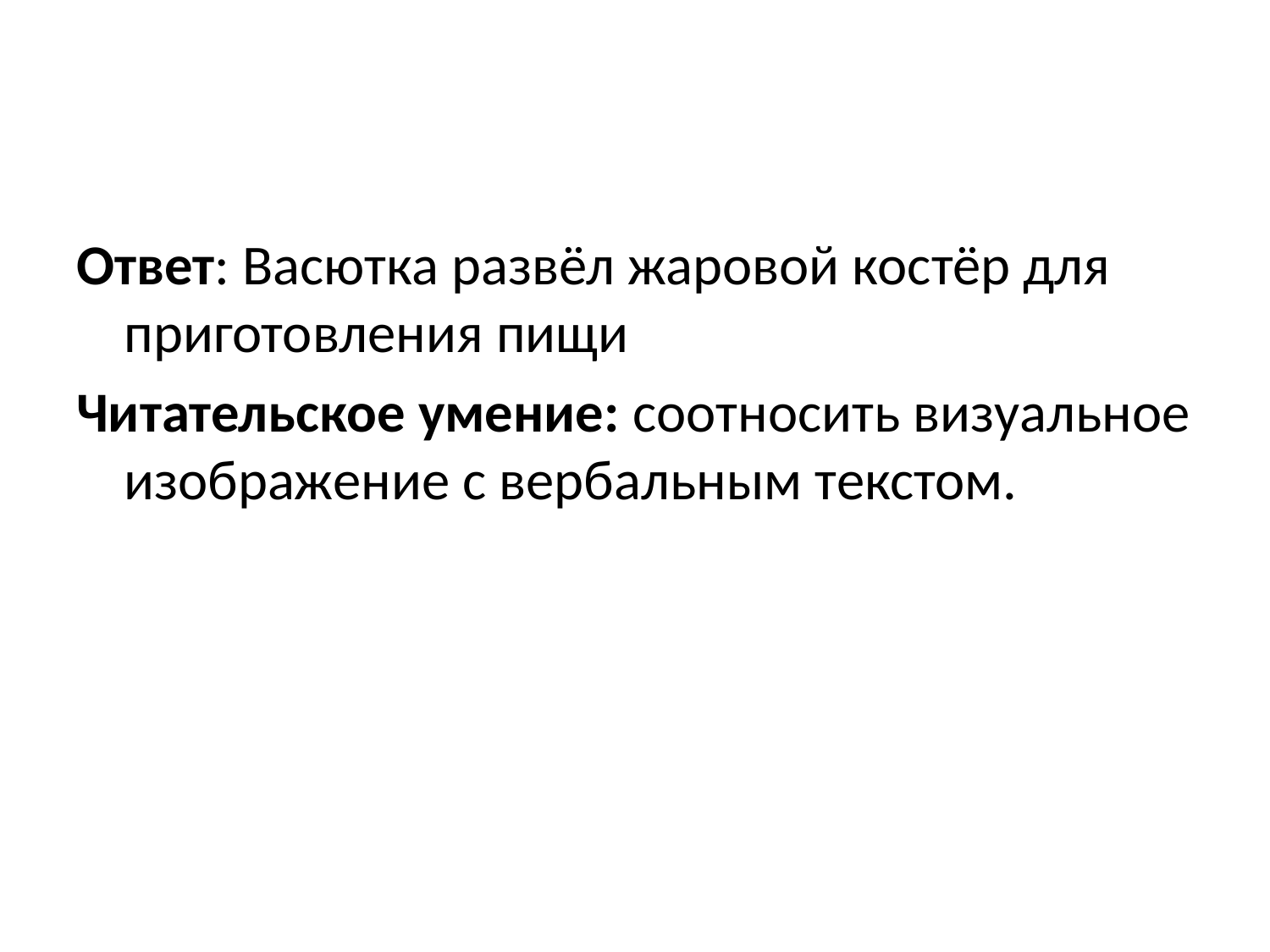

#
Ответ: Васютка развёл жаровой костёр для приготовления пищи
Читательское умение: соотносить визуальное изображение с вербальным текстом.